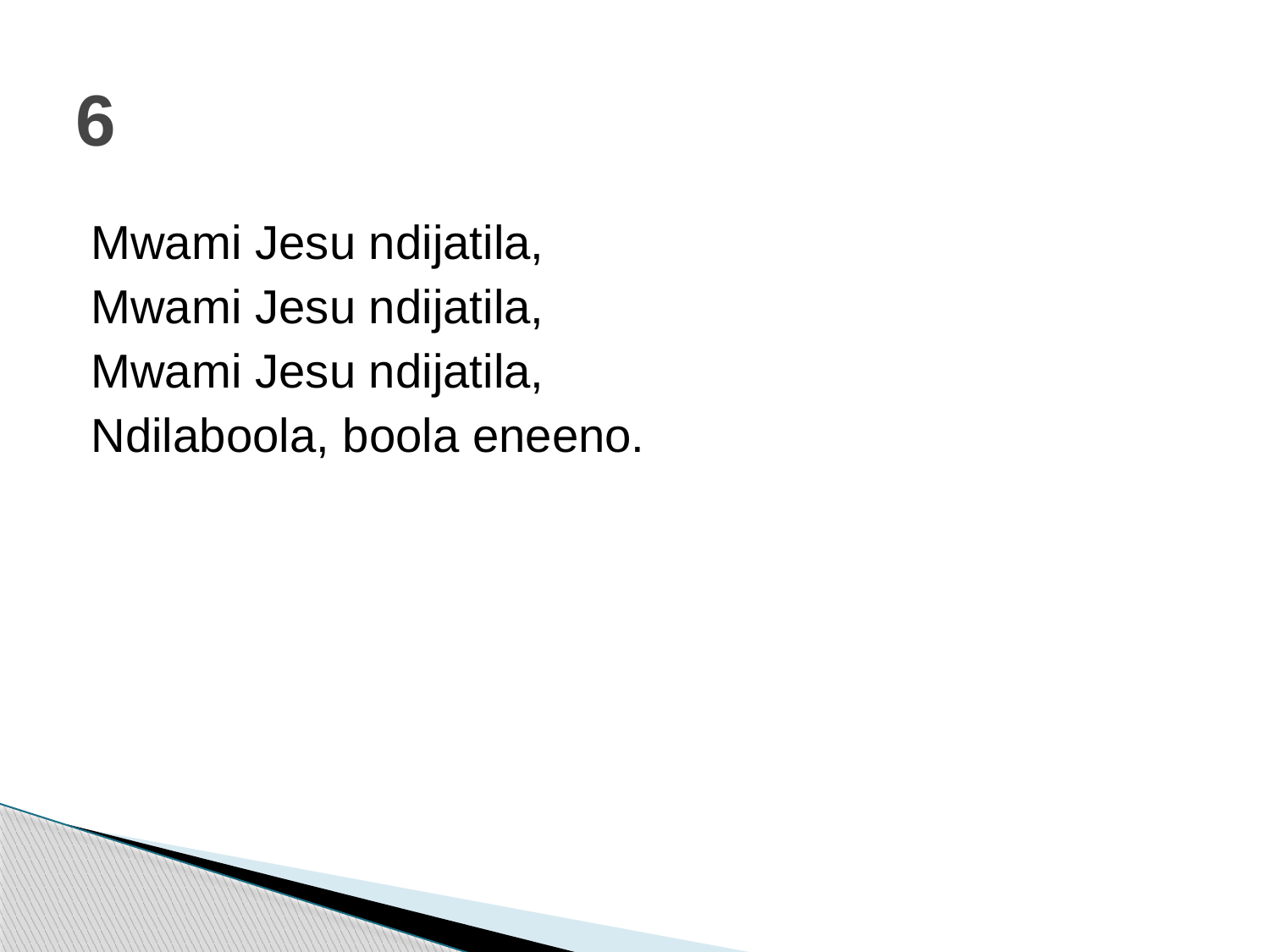

# 6
Mwami Jesu ndijatila,
Mwami Jesu ndijatila,
Mwami Jesu ndijatila,
Ndilaboola, boola eneeno.